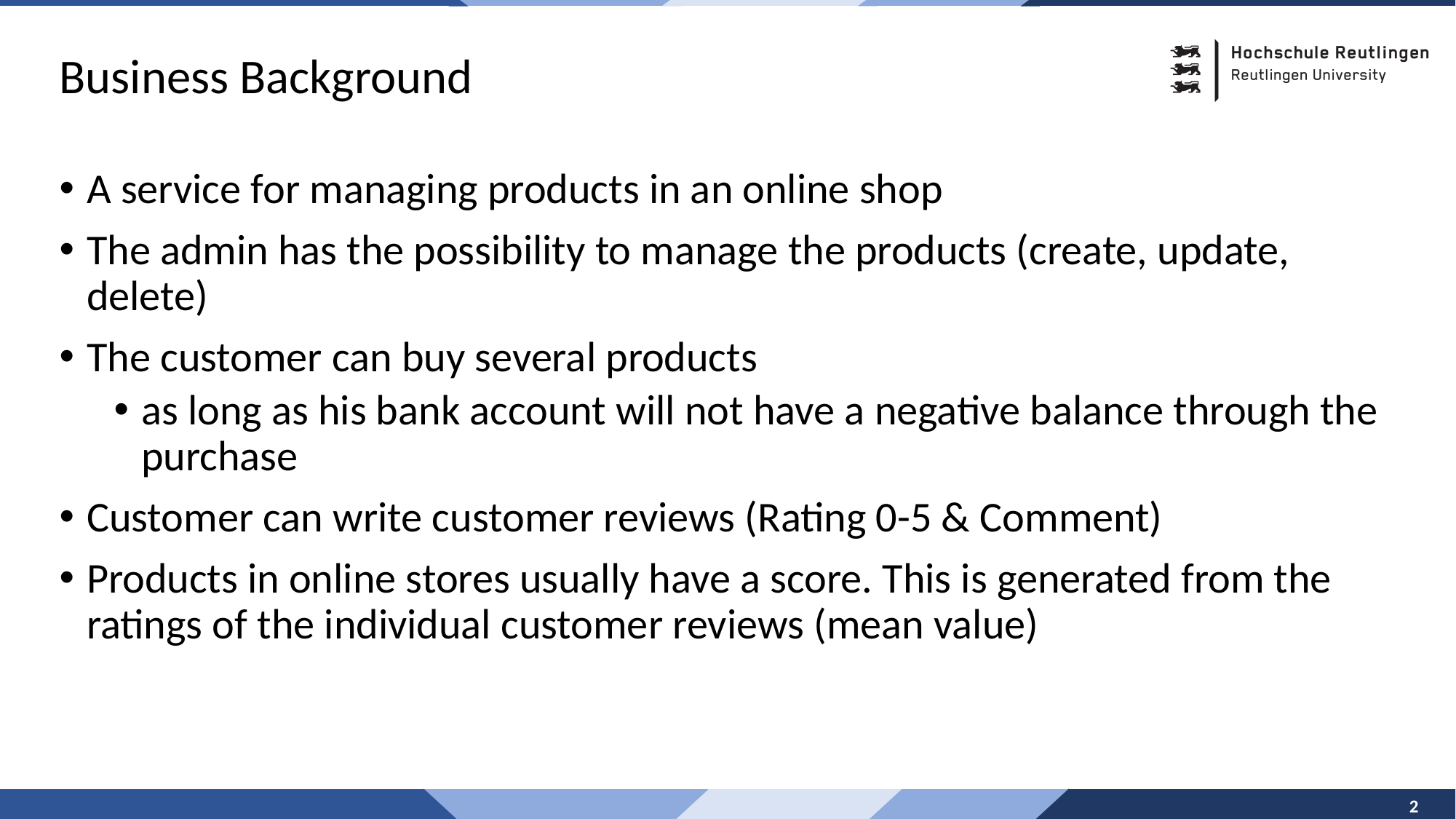

# Business Background
A service for managing products in an online shop
The admin has the possibility to manage the products (create, update, delete)
The customer can buy several products
as long as his bank account will not have a negative balance through the purchase
Customer can write customer reviews (Rating 0-5 & Comment)
Products in online stores usually have a score. This is generated from the ratings of the individual customer reviews (mean value)

2